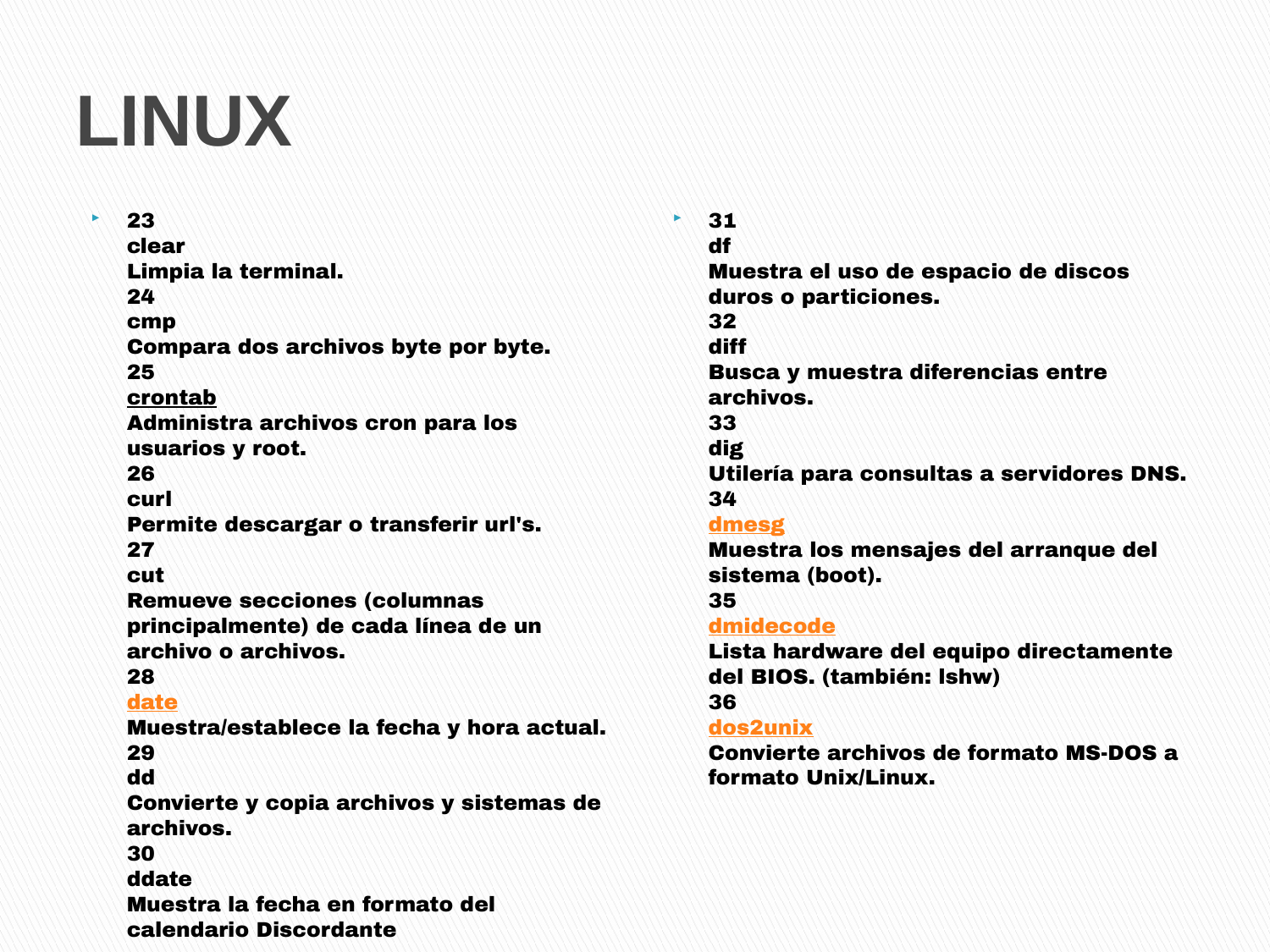

# LINUX
23
clear
Limpia la terminal.
24
cmp
Compara dos archivos byte por byte.
25
crontab
Administra archivos cron para los usuarios y root.
26
curl
Permite descargar o transferir url's.
27
cut
Remueve secciones (columnas principalmente) de cada línea de un archivo o archivos.
28
date
Muestra/establece la fecha y hora actual.
29
dd
Convierte y copia archivos y sistemas de archivos.
30
ddate
Muestra la fecha en formato del calendario Discordante
31
df
Muestra el uso de espacio de discos duros o particiones.
32
diff
Busca y muestra diferencias entre archivos.
33
dig
Utilería para consultas a servidores DNS.
34
dmesg
Muestra los mensajes del arranque del sistema (boot).
35
dmidecode
Lista hardware del equipo directamente del BIOS. (también: lshw)
36
dos2unix
Convierte archivos de formato MS-DOS a formato Unix/Linux.